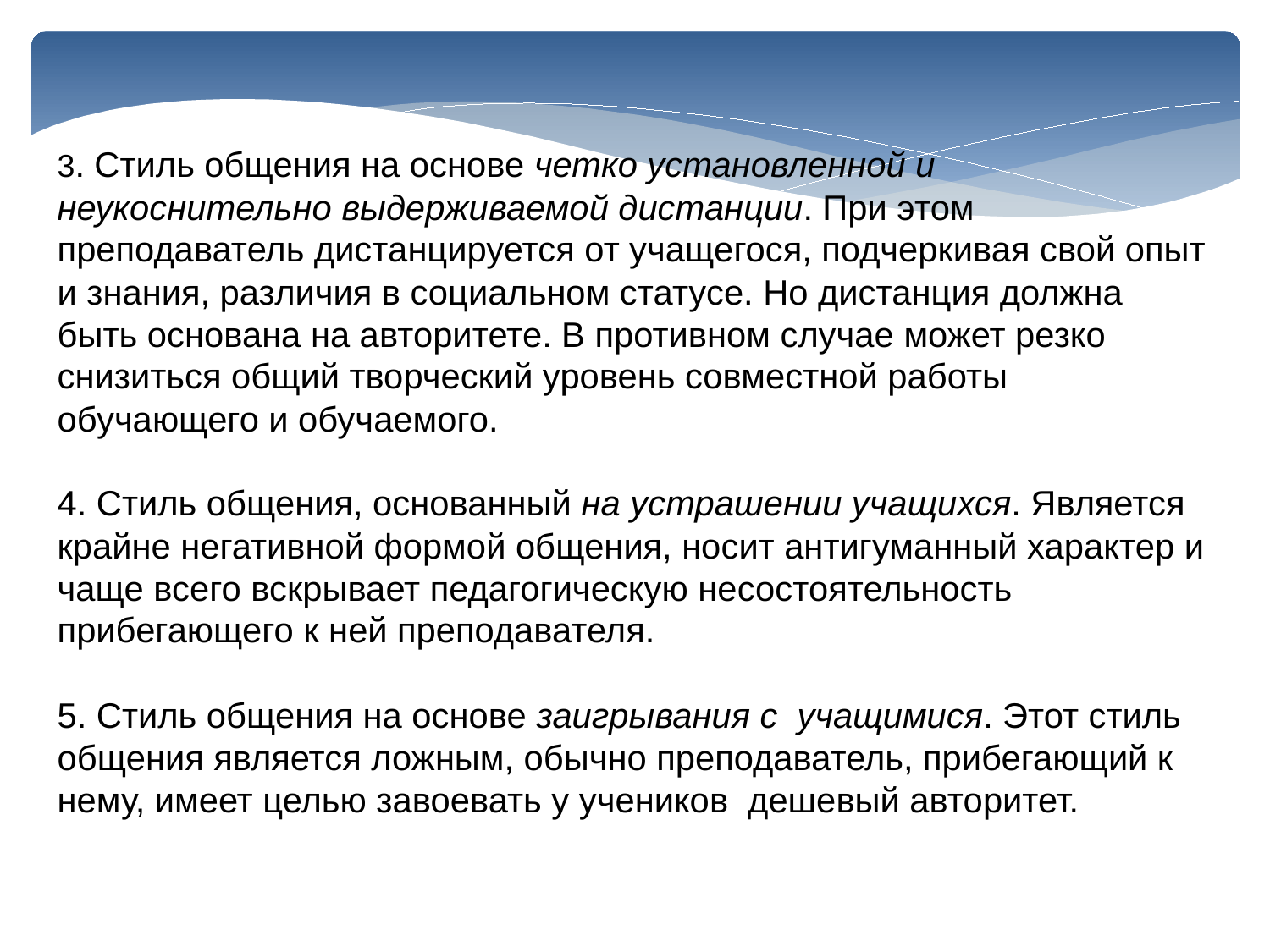

3. Стиль общения на основе четко установленной и неукоснительно выдерживаемой дистанции. При этом преподаватель дистанцируется от учащегося, подчеркивая свой опыт и знания, различия в социальном статусе. Но дистанция должна быть основана на авторитете. В противном случае может резко снизиться общий творческий уровень совместной работы обучающего и обучаемого.

4. Стиль общения, основанный на устрашении учащихся. Является крайне негативной формой общения, носит антигуманный характер и чаще всего вскрывает педагогическую не­состоятельность прибегающего к ней преподавателя.

5. Стиль общения на основе заигрывания с  учащимися. Этот стиль общения является ложным, обычно преподаватель, прибегающий к нему, имеет целью завоевать у учеников  дешевый авторитет.